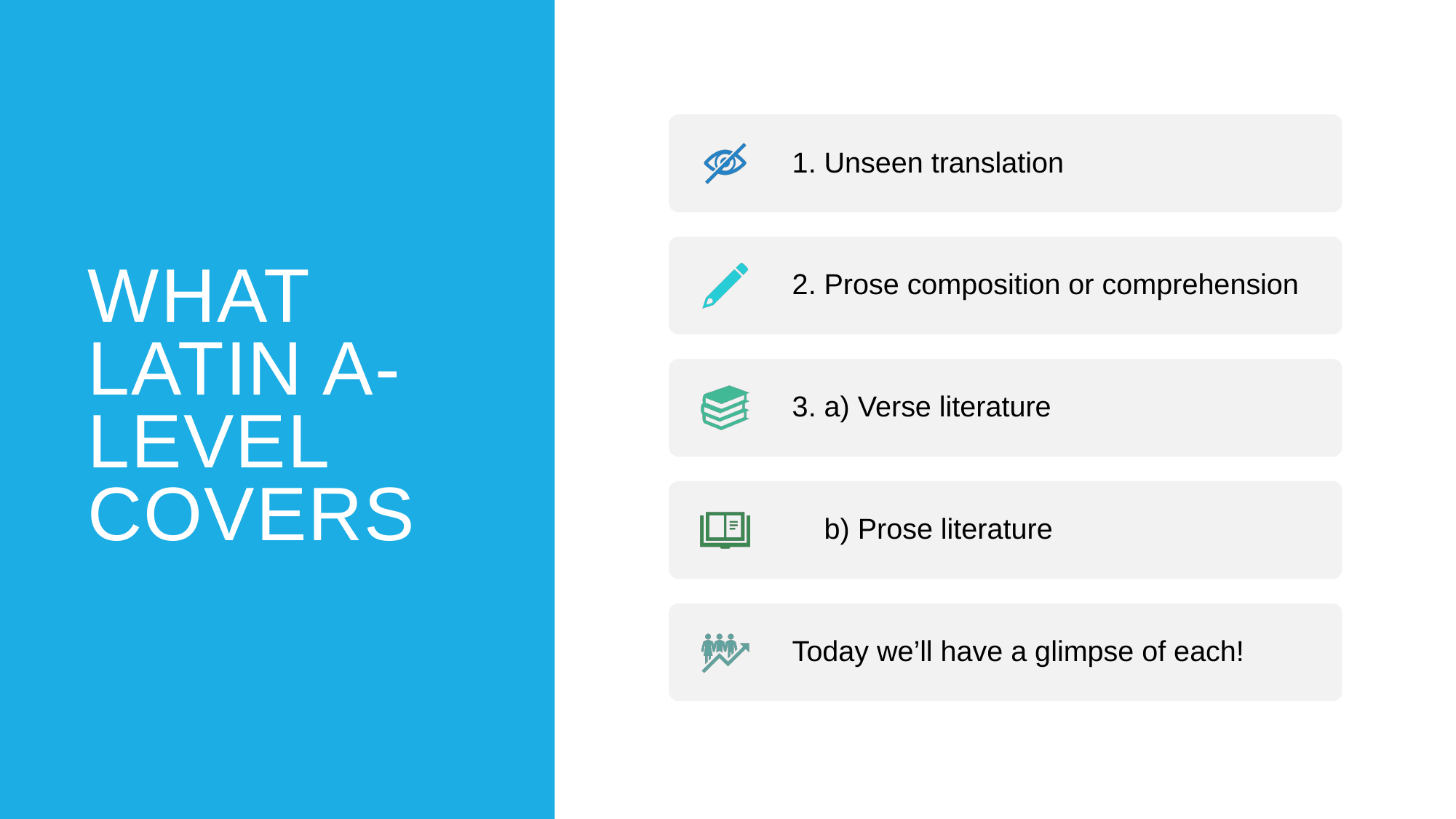

# What Latin a-level covers
1. Unseen translation
2. Prose composition or comprehension
3. a) Verse literature
    b) Prose literature
Today we’ll have a glimpse of each!